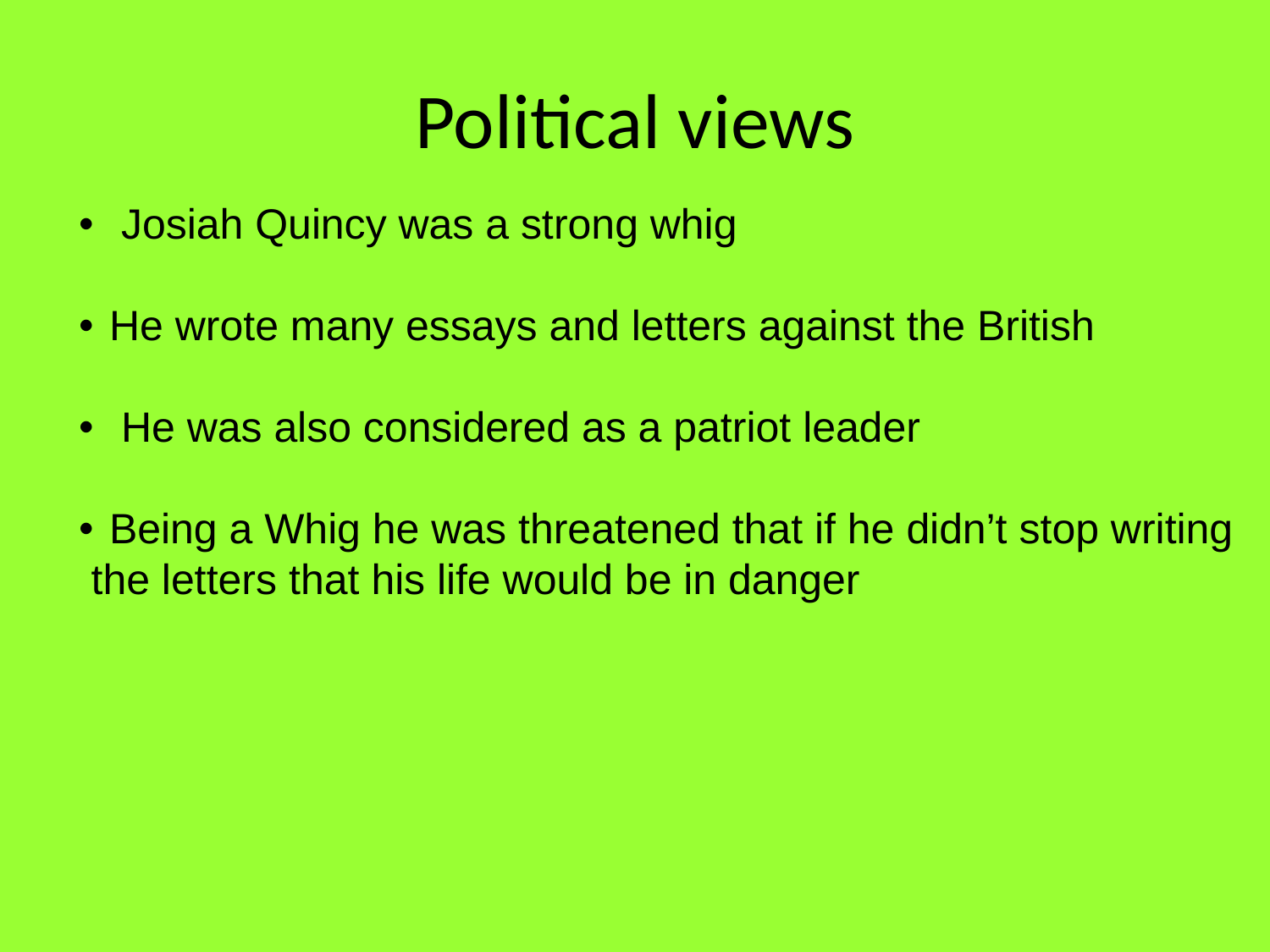

Political views
 Josiah Quincy was a strong whig

He wrote many essays and letters against the British

 He was also considered as a patriot leader

Being a Whig he was threatened that if he didn’t stop writing
 the letters that his life would be in danger